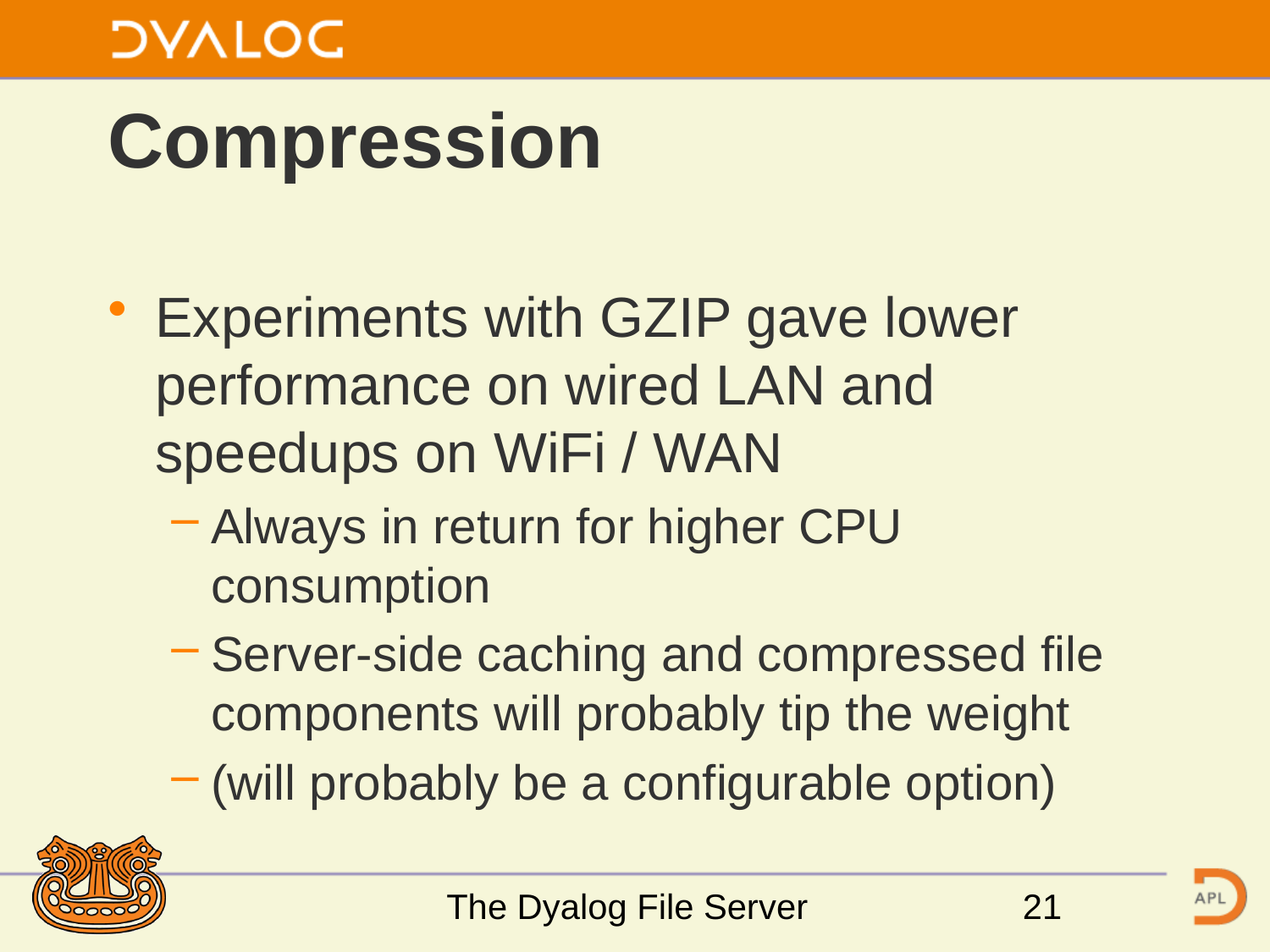

# Compression
Experiments with GZIP gave lower performance on wired LAN and speedups on WiFi / WAN
Always in return for higher CPU consumption
Server-side caching and compressed file components will probably tip the weight
(will probably be a configurable option)

The Dyalog File Server
21